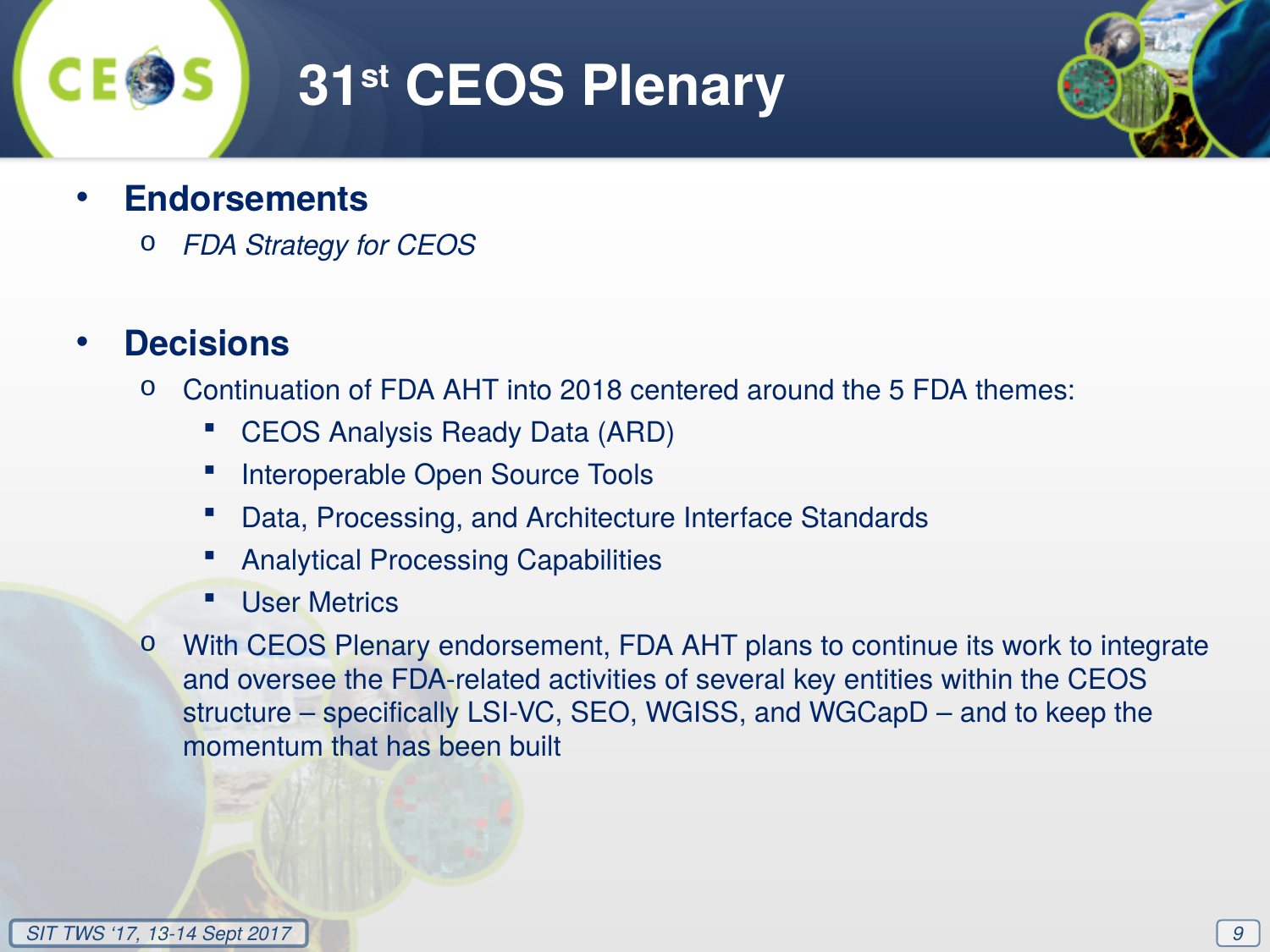

31st CEOS Plenary
Endorsements
FDA Strategy for CEOS

Decisions
Continuation of FDA AHT into 2018 centered around the 5 FDA themes:
CEOS Analysis Ready Data (ARD)
Interoperable Open Source Tools
Data, Processing, and Architecture Interface Standards
Analytical Processing Capabilities
User Metrics
With CEOS Plenary endorsement, FDA AHT plans to continue its work to integrate and oversee the FDA-related activities of several key entities within the CEOS structure – specifically LSI-VC, SEO, WGISS, and WGCapD – and to keep the momentum that has been built

9